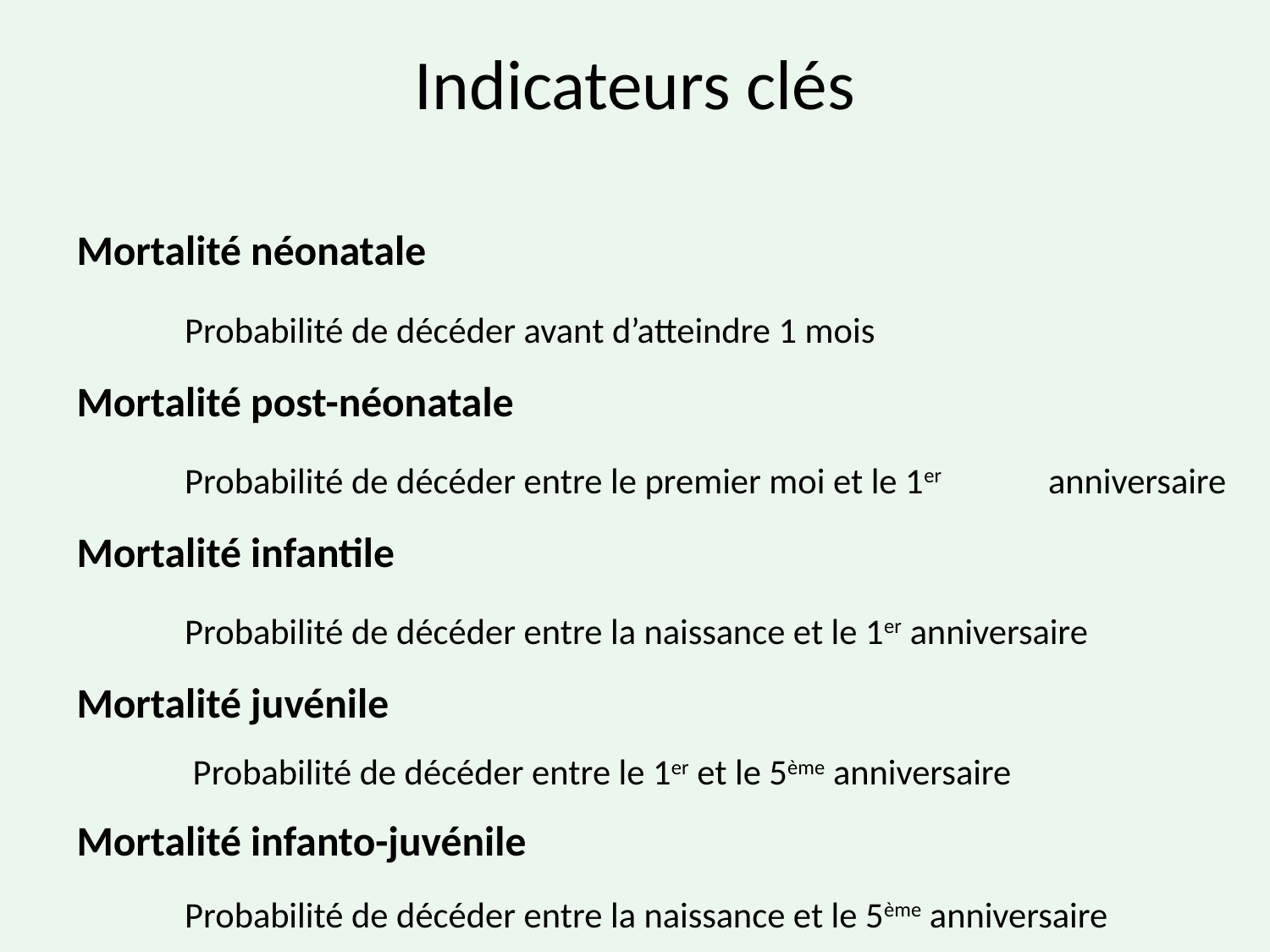

# Indicateurs clés
Mortalité néonatale
	Probabilité de décéder avant d’atteindre 1 mois
Mortalité post-néonatale
	Probabilité de décéder entre le premier moi et le 1er	anniversaire
Mortalité infantile
	Probabilité de décéder entre la naissance et le 1er anniversaire
Mortalité juvénile
	 Probabilité de décéder entre le 1er et le 5ème anniversaire
Mortalité infanto-juvénile
	Probabilité de décéder entre la naissance et le 5ème anniversaire